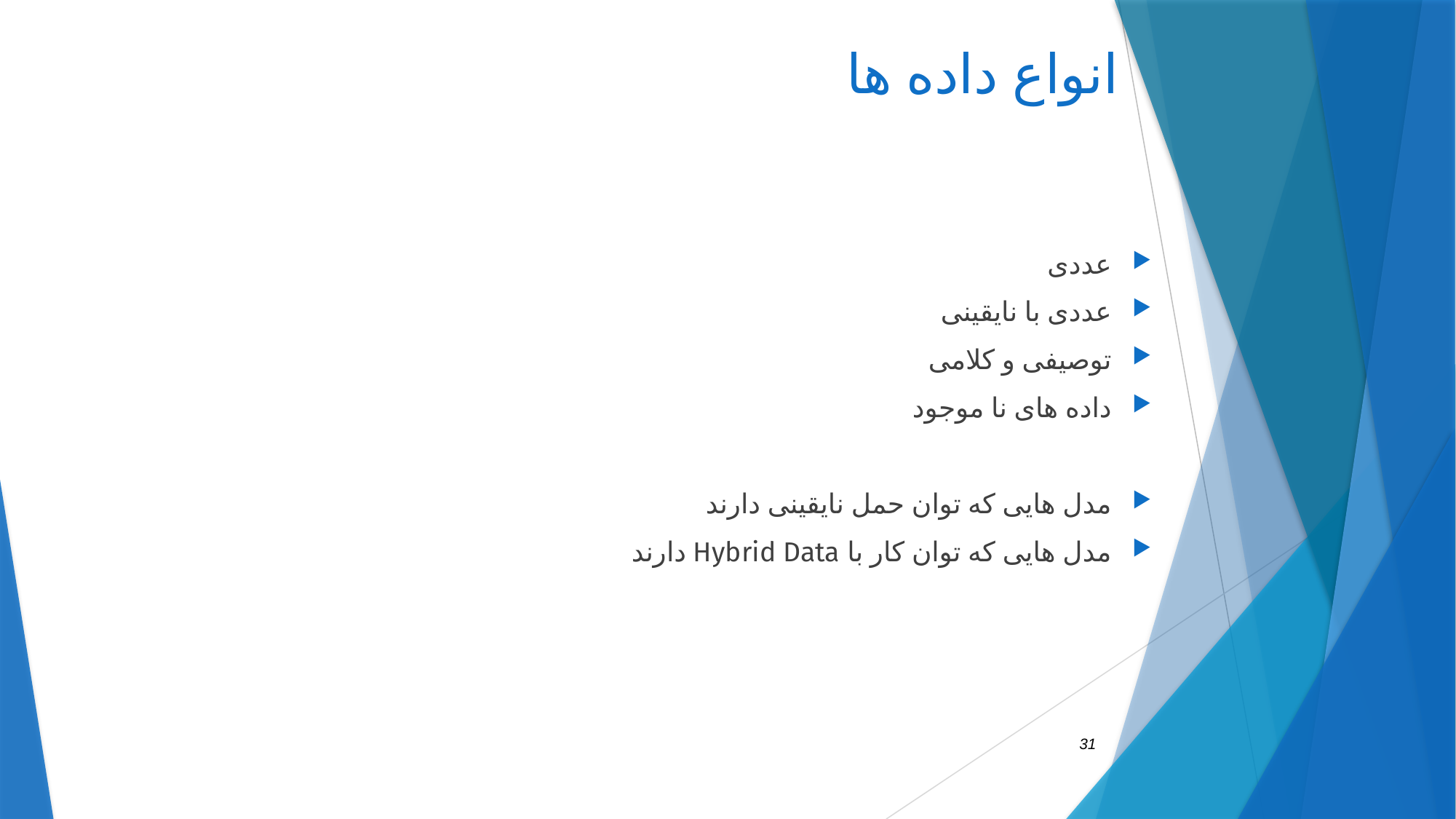

# انواع داده ها
عددی
عددی با نایقینی
توصیفی و کلامی
داده های نا موجود

مدل هایی که توان حمل نایقینی دارند
مدل هایی که توان کار با Hybrid Data دارند
31